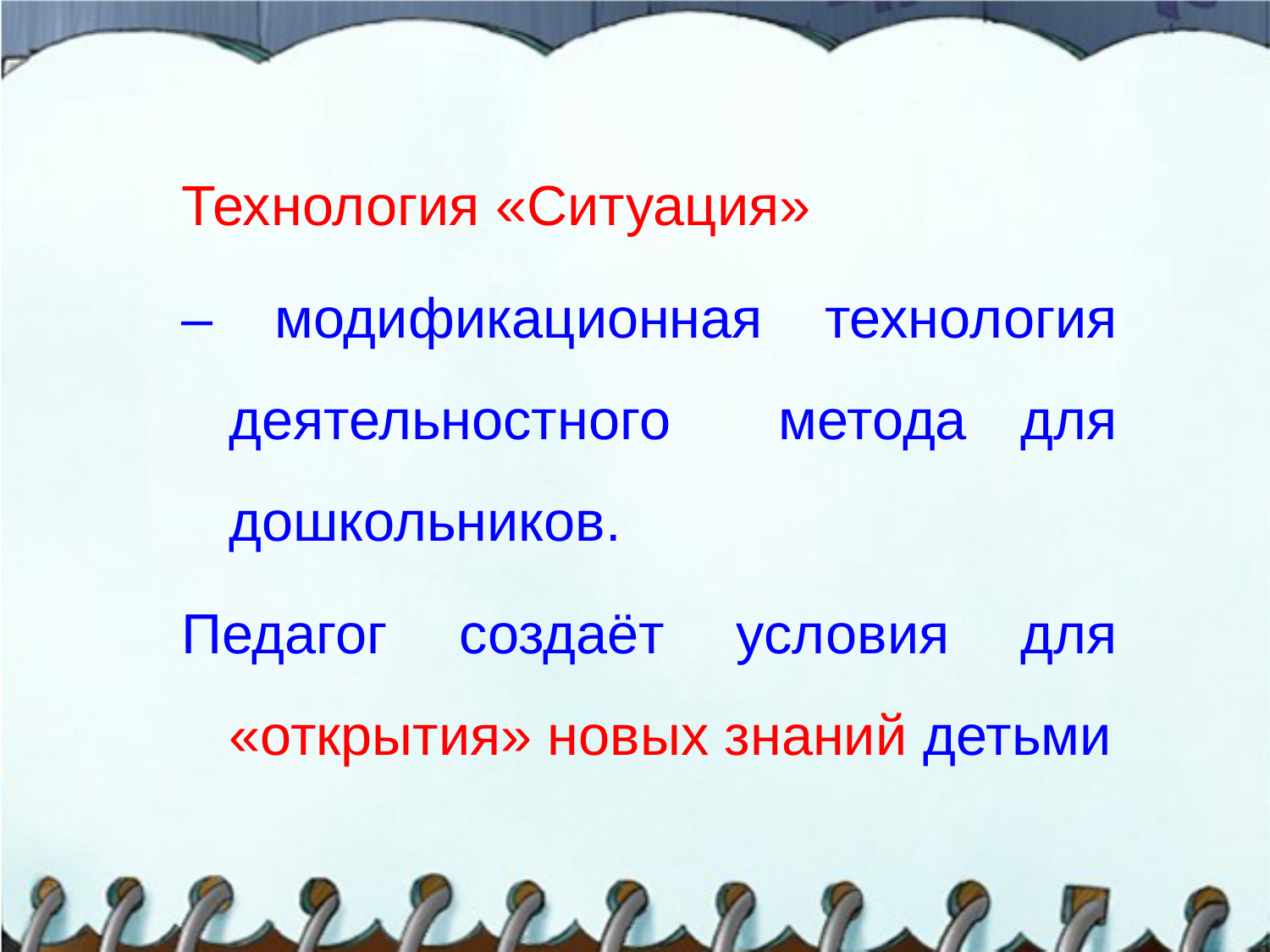

Технология «Ситуация»
– модификационная технология деятельностного  метода для дошкольников.
Педагог создаёт условия для «открытия» новых знаний детьми